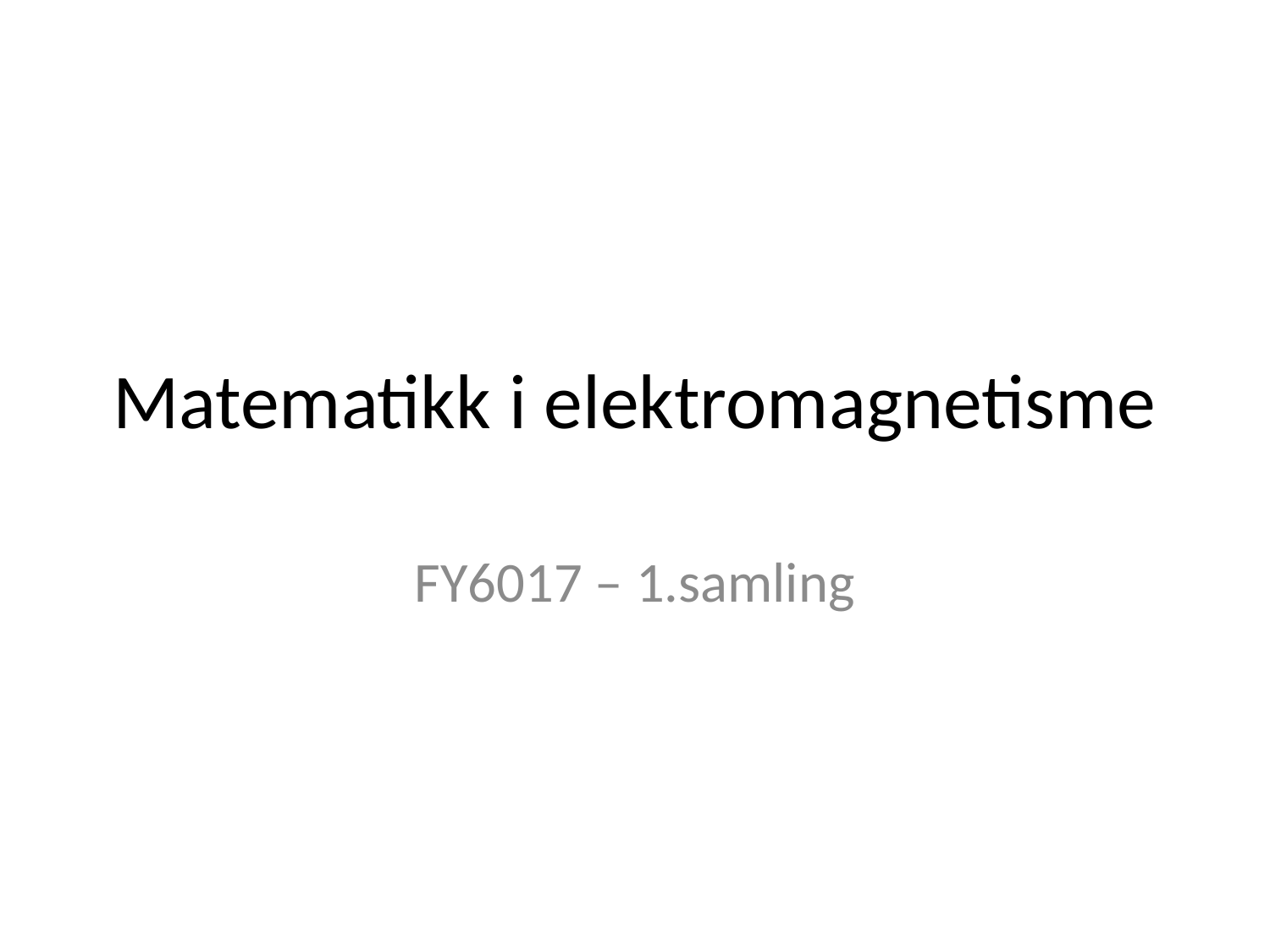

# Matematikk i elektromagnetisme
FY6017 – 1.samling